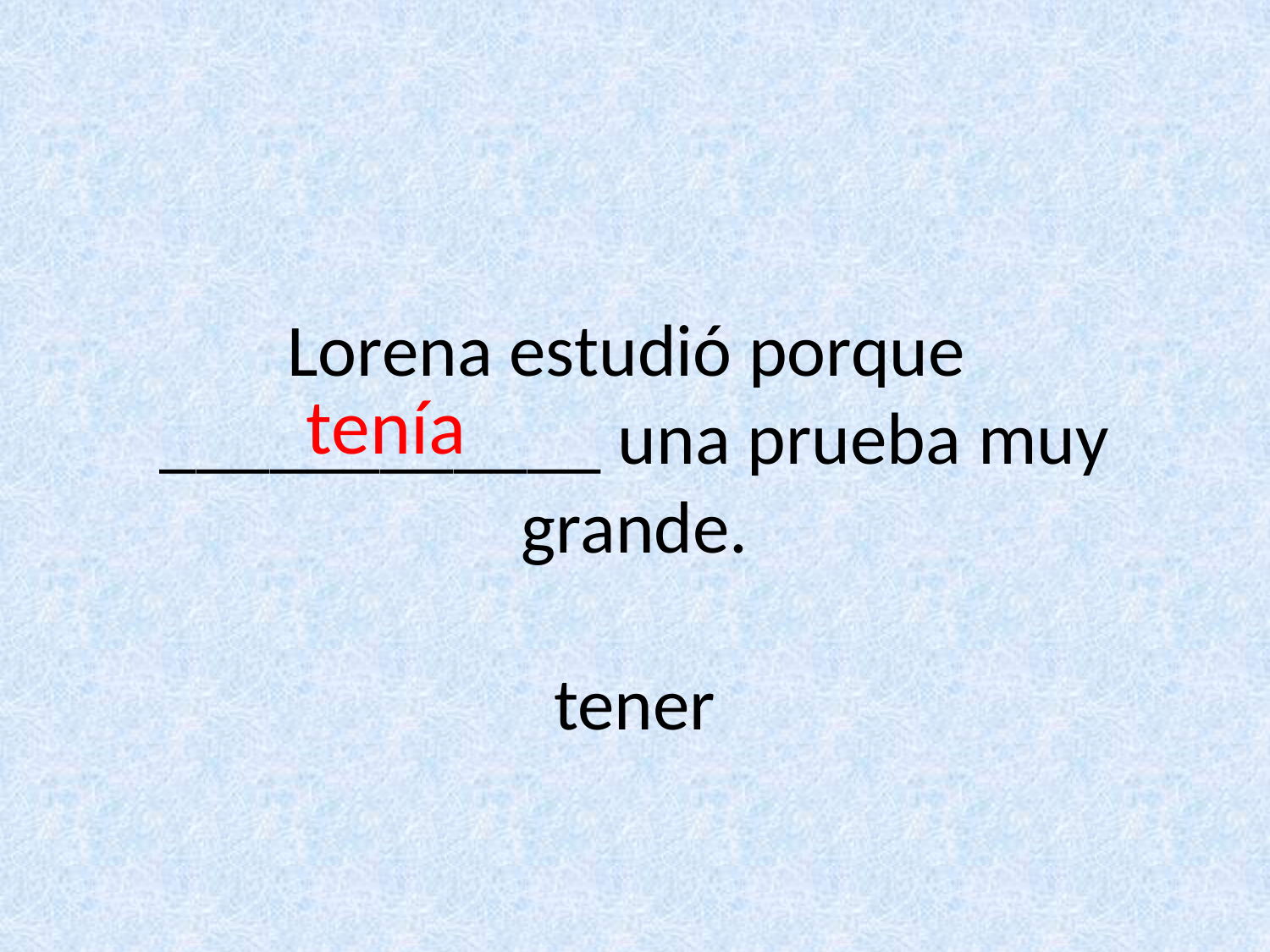

# Lorena estudió porque  ____________ una prueba muy grande. tener
tenía